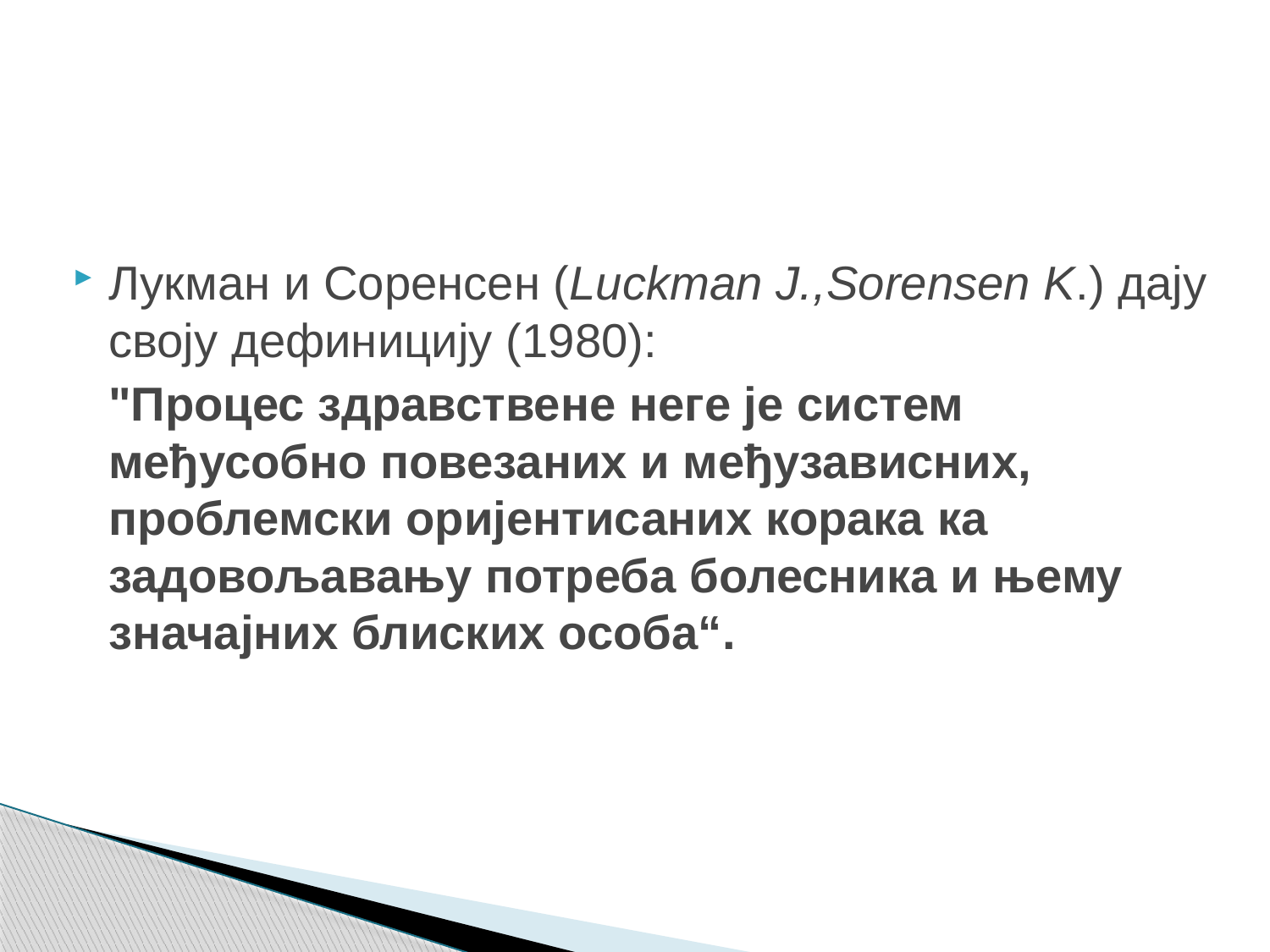

Лукман и Соренсен (Luckman J.,Sorensen K.) дају своју дефиницију (1980):
	"Процес здравствене неге је систем међусобно повезаних и међузависних, проблемски оријентисаних корака ка задовољавању потреба болесника и њему значајних блиских особа“.